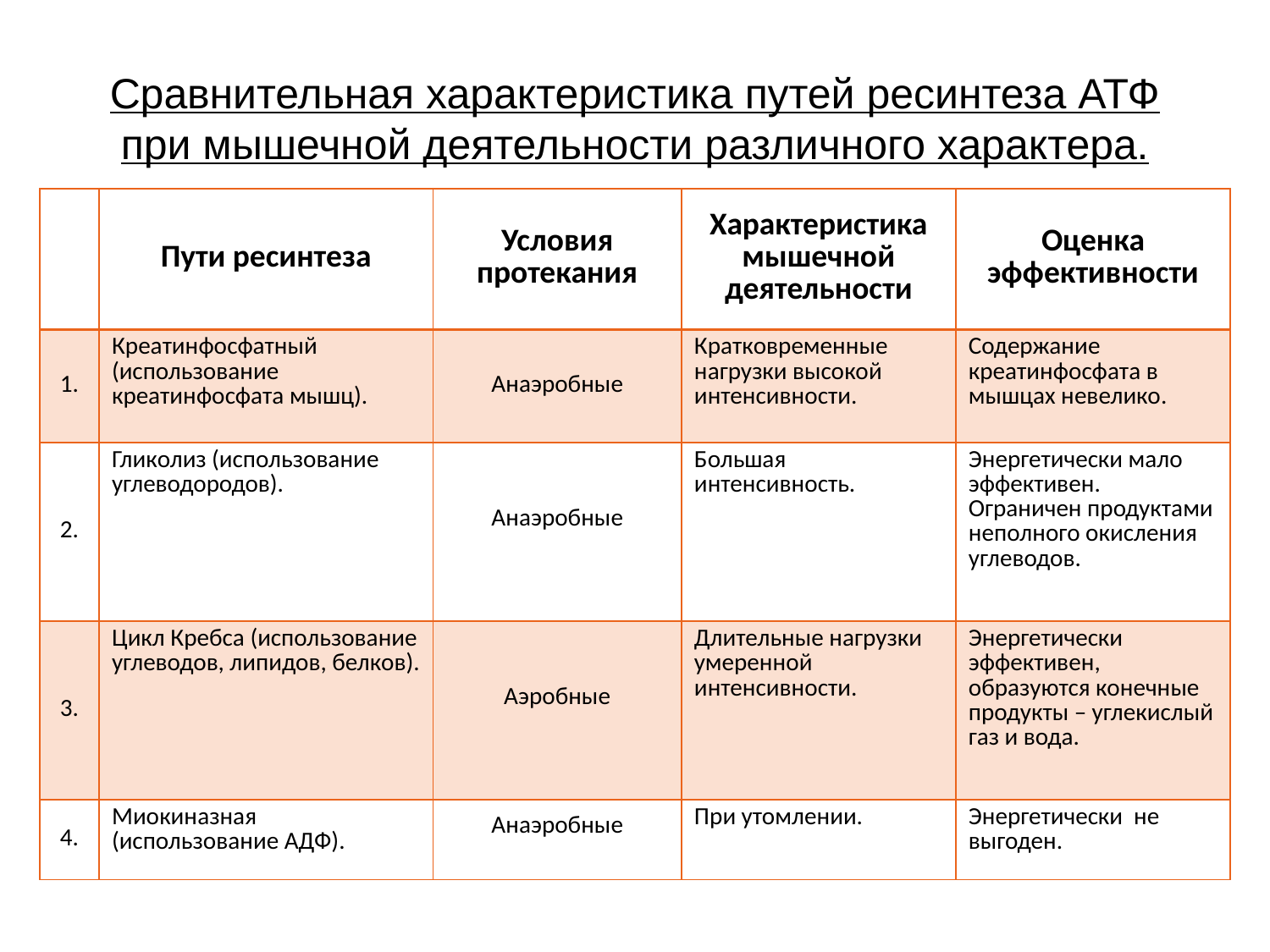

# Сравнительная характеристика путей ресинтеза АТФ при мышечной деятельности различного характера.
|  | Пути ресинтеза | Условия протекания | Характеристика мышечной деятельности | Оценка эффективности |
| --- | --- | --- | --- | --- |
| 1. | Креатинфосфатный (использование креатинфосфата мышц). | Анаэробные | Кратковременные нагрузки высокой интенсивности. | Содержание креатинфосфата в мышцах невелико. |
| 2. | Гликолиз (использование углеводородов). | Анаэробные | Большая интенсивность. | Энергетически мало эффективен. Ограничен продуктами неполного окисления углеводов. |
| 3. | Цикл Кребса (использование углеводов, липидов, белков). | Аэробные | Длительные нагрузки умеренной интенсивности. | Энергетически эффективен, образуются конечные продукты – углекислый газ и вода. |
| 4. | Миокиназная (использование АДФ). | Анаэробные | При утомлении. | Энергетически не выгоден. |